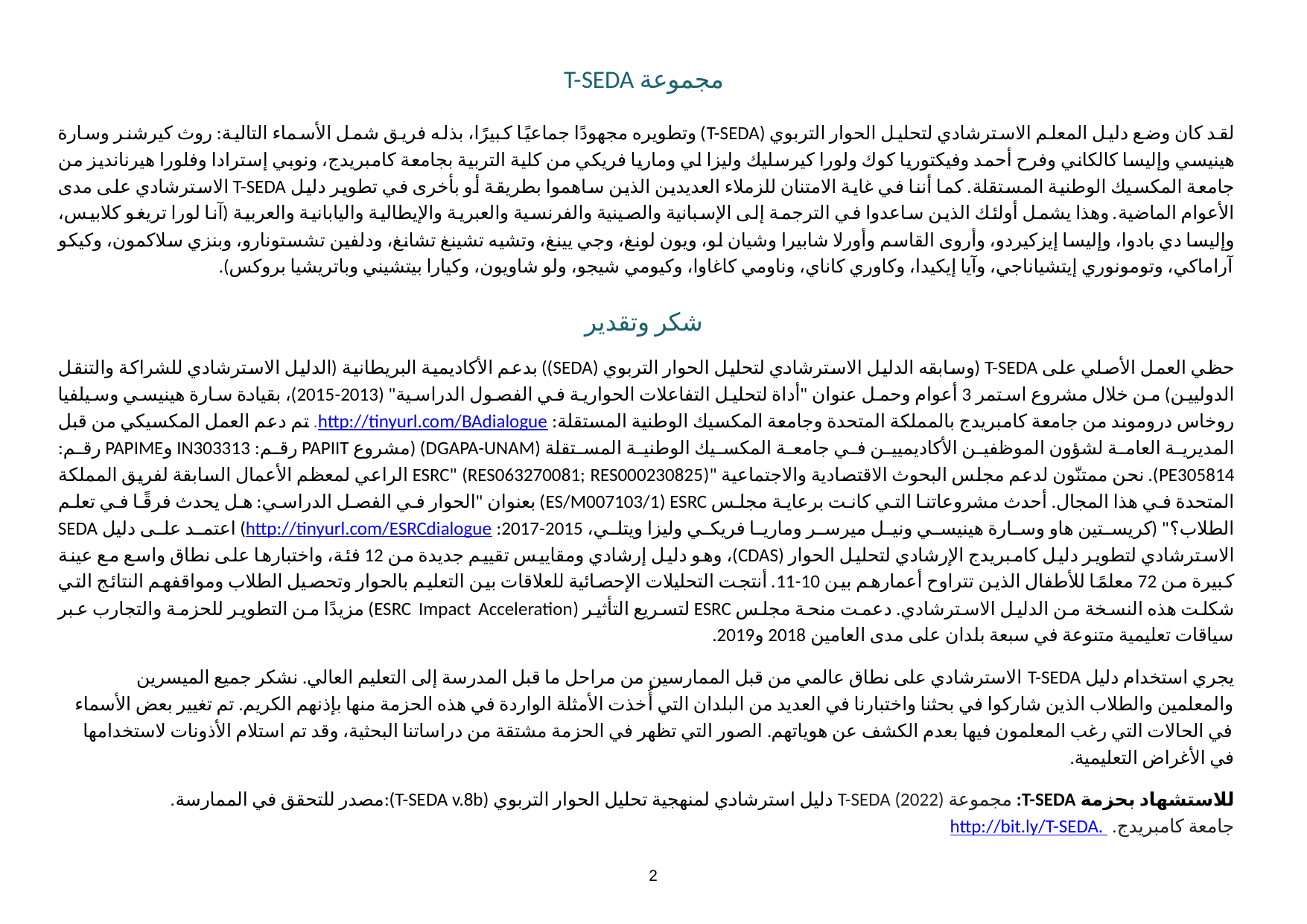

مجموعة T-SEDA

لقد كان وضع دليل المعلم الاسترشادي لتحليل الحوار التربوي (T-SEDA) وتطويره مجهودًا جماعيًا كبيرًا، بذله فريق شمل الأسماء التالية: روث كيرشنر وسارة هينيسي وإليسا كالكاني وفرح أحمد وفيكتوريا كوك ولورا كيرسليك وليزا لي وماريا فريكي من كلية التربية بجامعة كامبريدج، ونوبي إسترادا وفلورا هيرنانديز من جامعة المكسيك الوطنية المستقلة. كما أننا في غاية الامتنان للزملاء العديدين الذين ساهموا بطريقة أو بأخرى في تطوير دليل T-SEDA الاسترشادي على مدى الأعوام الماضية. وهذا يشمل أولئك الذين ساعدوا في الترجمة إلى الإسبانية والصينية والفرنسية والعبرية والإيطالية واليابانية والعربية (آنا لورا تريغو كلابيس، وإليسا دي بادوا، وإليسا إيزكيردو، وأروى القاسم وأورلا شابيرا وشيان لو، ويون لونغ، وجي يينغ، وتشيه تشينغ تشانغ، ودلفين تشستونارو، وبنزي سلاكمون، وكيكو آراماكي، وتومونوري إيتشياناجي، وآيا إيكيدا، وكاوري كاناي، وناومي كاغاوا، وكيومي شيجو، ولو شاويون، وكيارا بيتشيني وباتريشيا بروكس).

شكر وتقدير

حظي العمل الأصلي على T-SEDA (وسابقه الدليل الاسترشادي لتحليل الحوار التربوي (SEDA)) بدعم الأكاديمية البريطانية (الدليل الاسترشادي للشراكة والتنقل الدوليين) من خلال مشروع استمر 3 أعوام وحمل عنوان "أداة لتحليل التفاعلات الحوارية في الفصول الدراسية" (2013-2015)، بقيادة سارة هينيسي وسيلفيا روخاس دروموند من جامعة كامبريدج بالمملكة المتحدة وجامعة المكسيك الوطنية المستقلة: http://tinyurl.com/BAdialogue. تم دعم العمل المكسيكي من قبل المديرية العامة لشؤون الموظفين الأكاديميين في جامعة المكسيك الوطنية المستقلة (DGAPA-UNAM) (مشروع PAPIIT رقم: IN303313 وPAPIME رقم: PE305814). نحن ممتنّون لدعم مجلس البحوث الاقتصادية والاجتماعية "ESRC" (RES063270081; RES000230825) الراعي لمعظم الأعمال السابقة لفريق المملكة المتحدة في هذا المجال. أحدث مشروعاتنا التي كانت برعاية مجلس ESRC ‏(ES/M007103/1) بعنوان "الحوار في الفصل الدراسي: هل يحدث فرقًا في تعلم الطلاب؟" (كريستين هاو وسارة هينيسي ونيل ميرسر وماريا فريكي وليزا ويتلي، 2015-2017: http://tinyurl.com/ESRCdialogue) اعتمد على دليل SEDA الاسترشادي لتطوير دليل كامبريدج الإرشادي لتحليل الحوار (CDAS)، وهو دليل إرشادي ومقاييس تقييم جديدة من 12 فئة، واختبارها على نطاق واسع مع عينة كبيرة من 72 معلمًا للأطفال الذين تتراوح أعمارهم بين 10-11. أنتجت التحليلات الإحصائية للعلاقات بين التعليم بالحوار وتحصيل الطلاب ومواقفهم النتائج التي شكلت هذه النسخة من الدليل الاسترشادي. دعمت منحة مجلس ESRC لتسريع التأثير (ESRC Impact Acceleration) مزيدًا من التطوير للحزمة والتجارب عبر سياقات تعليمية متنوعة في سبعة بلدان على مدى العامين 2018 و2019.

يجري استخدام دليل T-SEDA الاسترشادي على نطاق عالمي من قبل الممارسين من مراحل ما قبل المدرسة إلى التعليم العالي. نشكر جميع الميسرين والمعلمين والطلاب الذين شاركوا في بحثنا واختبارنا في العديد من البلدان التي أُخذت الأمثلة الواردة في هذه الحزمة منها بإذنهم الكريم. تم تغيير بعض الأسماء في الحالات التي رغب المعلمون فيها بعدم الكشف عن هوياتهم. الصور التي تظهر في الحزمة مشتقة من دراساتنا البحثية، وقد تم استلام الأذونات لاستخدامها في الأغراض التعليمية.

للاستشهاد بحزمة T-SEDA: مجموعة T-SEDA (2022) دليل استرشادي لمنهجية تحليل الحوار التربوي (T-SEDA v.8b):مصدر للتحقق في الممارسة. جامعة كامبريدج. http://bit.ly/T-SEDA.
2